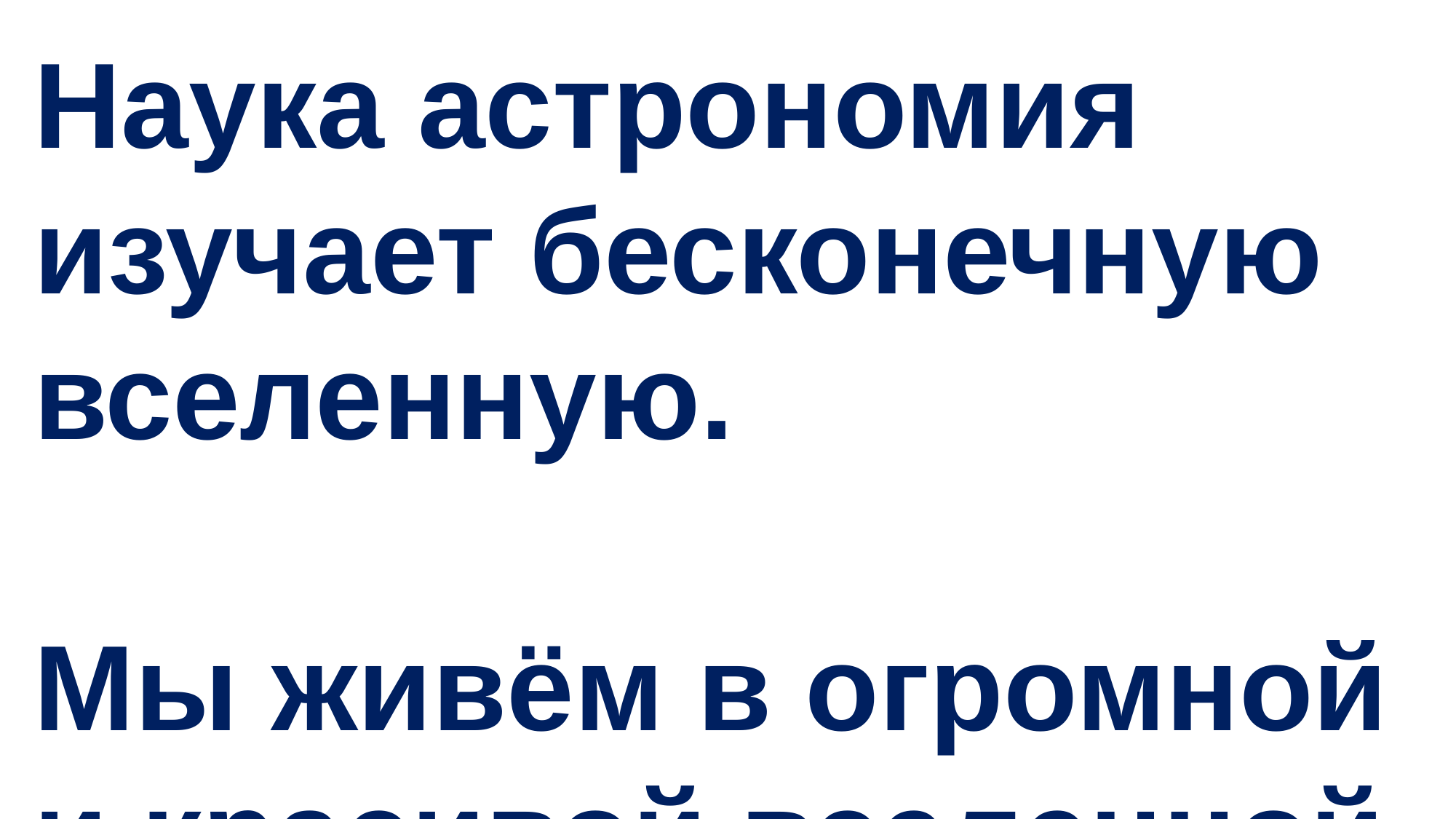

Наука астрономия изучает бесконечную вселенную.

Мы живём в огромной и красивой вселенной.